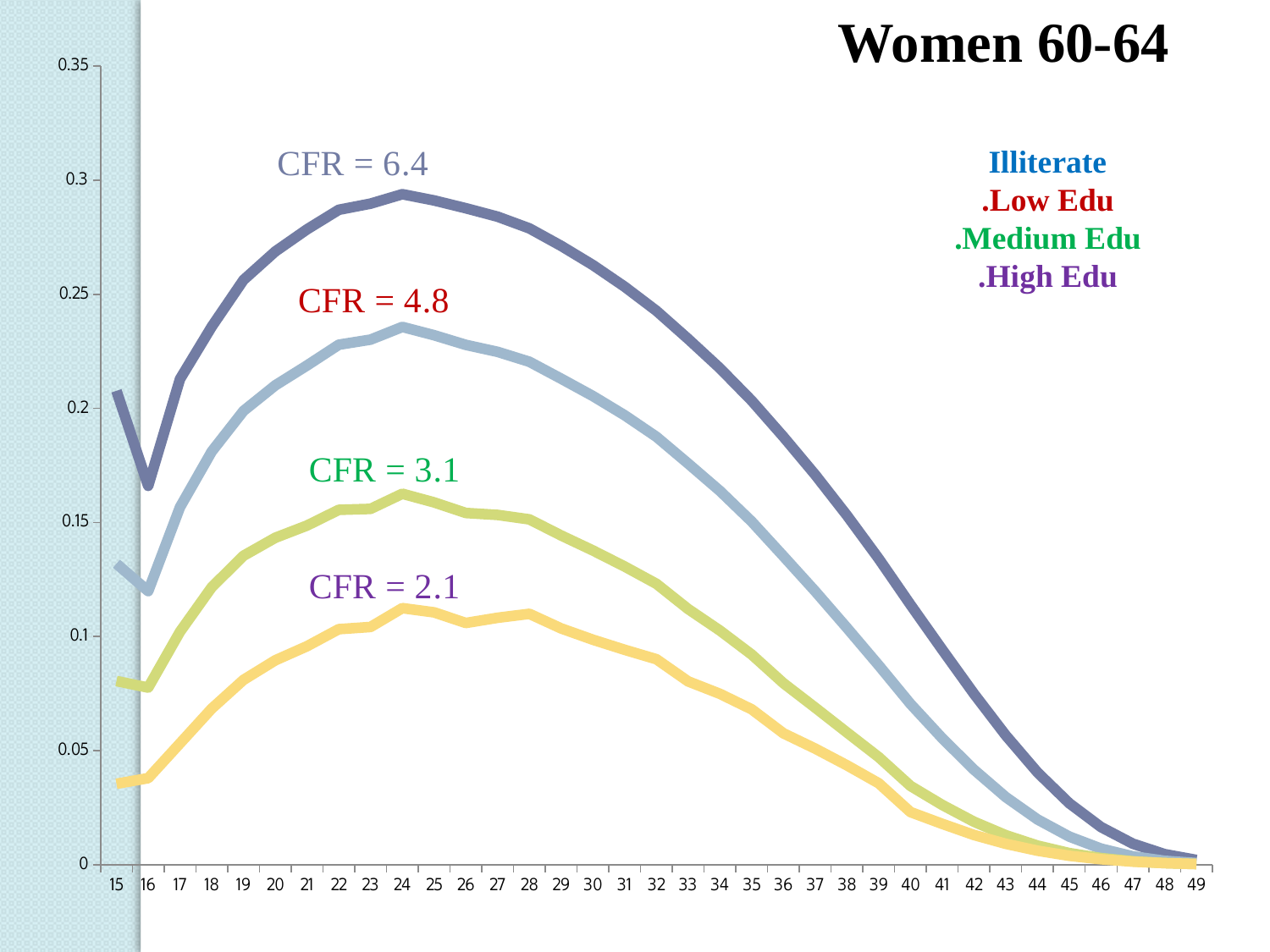

Women 60-64

Illiterate
Low Edu.
Medium Edu.
High Edu.

### Chart

| Category | Illiterate | Low | Medium | High |
|---|---|---|---|---|
| 15 | 0.207707611753389 | 0.13191595584972274 | 0.08048399247770774 | 0.03545715780613323 |
| 16 | 0.16602710078088026 | 0.11989911738419302 | 0.07761359196469084 | 0.0379218625802158 |
| 17 | 0.21287570135657397 | 0.15668810586944162 | 0.10207344086594312 | 0.05317142181697952 |
| 18 | 0.2358422567749114 | 0.18111721101256253 | 0.12162207996487949 | 0.0684081913983968 |
| 19 | 0.256281630968893 | 0.19888906477050616 | 0.135393005913407 | 0.08099897616393228 |
| 20 | 0.2687900560812601 | 0.210101307931419 | 0.143274060602897 | 0.08956926761505123 |
| 21 | 0.278496588598033 | 0.21883875312810144 | 0.14863990076539 | 0.09575659431168061 |
| 22 | 0.287059084250586 | 0.22792443981114388 | 0.1555287244860014 | 0.10322503133033029 |
| 23 | 0.2897604646744891 | 0.23016446729881088 | 0.15594095166935562 | 0.104188014595233 |
| 24 | 0.2939025635919814 | 0.23570625446184262 | 0.16257128720392416 | 0.1124493181090045 |
| 25 | 0.29116614044502875 | 0.232073930648141 | 0.158801077200868 | 0.11058100096305318 |
| 26 | 0.28773515205617234 | 0.22786198342291658 | 0.1541422274116354 | 0.105946294095695 |
| 27 | 0.284031078425595 | 0.2247900904975018 | 0.15328385619160653 | 0.10821431748062812 |
| 28 | 0.2789096695664799 | 0.22045684079379638 | 0.151351534345606 | 0.10995600349904798 |
| 29 | 0.27125319401165693 | 0.213034327928075 | 0.14429583006019292 | 0.10354483720902798 |
| 30 | 0.262823662449598 | 0.20543456854992254 | 0.13772689192405088 | 0.09860886707422203 |
| 31 | 0.2533193256806799 | 0.19698373626074916 | 0.130676910511432 | 0.09416459473604503 |
| 32 | 0.24279927184138492 | 0.18758264280597944 | 0.12311022407994412 | 0.09006014376860284 |
| 33 | 0.23046733587484586 | 0.175821508756144 | 0.11204487447625544 | 0.08033515119889782 |
| 34 | 0.21758523943684874 | 0.1638176482440419 | 0.102604089893565 | 0.0748684581730258 |
| 35 | 0.203382954756854 | 0.150382473975174 | 0.09209061519856551 | 0.0680802703019949 |
| 36 | 0.18754239185238236 | 0.13519329319472848 | 0.0795533866391886 | 0.0575809424354095 |
| 37 | 0.17091604376617392 | 0.11983775343357621 | 0.06882914714503843 | 0.05087850850393862 |
| 38 | 0.15305286726371087 | 0.10377013906550026 | 0.057925918761580375 | 0.043528846058534965 |
| 39 | 0.13410162421293487 | 0.087369241052948 | 0.04711592765282509 | 0.0356683249519612 |
| 40 | 0.1139236344343581 | 0.07045147554169848 | 0.03450173926630014 | 0.02305280526020691 |
| 41 | 0.09421786713773062 | 0.05539158244697991 | 0.02616989987338961 | 0.017880995890392538 |
| 42 | 0.0748661601924199 | 0.04159950196183106 | 0.018812756651533143 | 0.012994850796383657 |
| 43 | 0.05667043164670586 | 0.0296267315773974 | 0.012906600566147014 | 0.0091414588853358 |
| 44 | 0.04043125314926011 | 0.0198055425200276 | 0.008361269538134349 | 0.0061216827344607976 |
| 45 | 0.026877519088576204 | 0.012296499318387165 | 0.005072781400779439 | 0.0038816529709919407 |
| 46 | 0.0164577221008957 | 0.007018386619517878 | 0.0028708037791730402 | 0.0023705951687513246 |
| 47 | 0.009178986595422678 | 0.003641820750540462 | 0.0014806598700188253 | 0.0013322889952432676 |
| 48 | 0.0046184318386108085 | 0.0017032165086872165 | 0.0006868563035756065 | 0.0006821872484240208 |
| 49 | 0.0020790103202369538 | 0.0007123789624448625 | 0.00027832262277060446 | 0.0003047074763205168 |